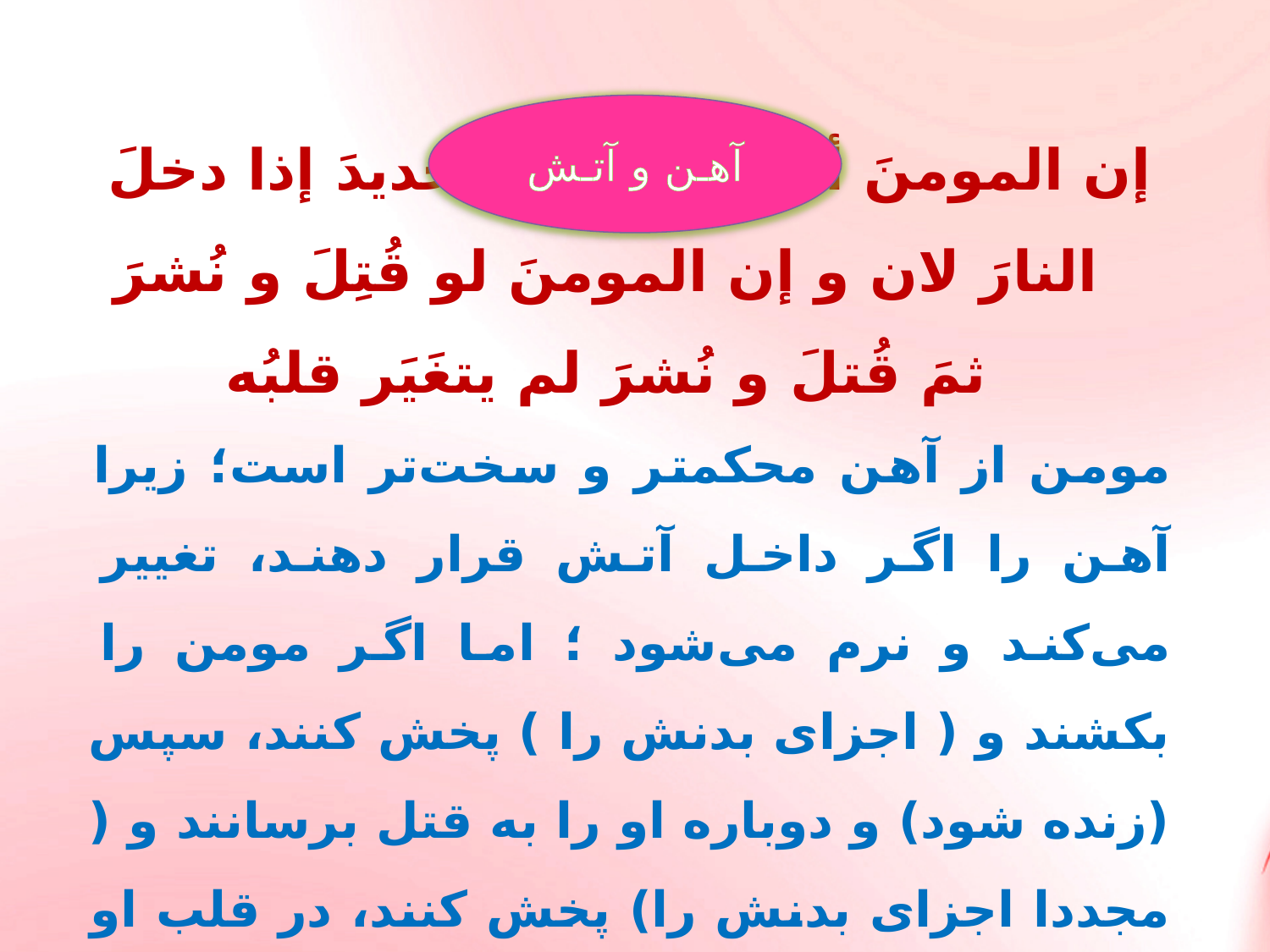

آهـن و آتـش

إن المومنَ أشدُ من زبرِ الحدیدَ إذا دخلَ النارَ لان و إن المومنَ لو قُتِلَ و نُشرَ ثمَ قُتلَ و نُشرَ لم یتغَیَر قلبُه
مومن از آهن محکمتر و سخت‌تر است؛ زیرا آهن را اگر داخل آتش قرار دهند، تغییر می‌کند و نرم می‌شود ؛ اما اگر مومن را بکشند و ( اجزای بدنش را ) پخش کنند، سپس (زنده شود) و دوباره او را به قتل برسانند و ( مجددا اجزای بدنش را) پخش کنند، در قلب او هیچ تغییری پیدا  نمی‌شود.